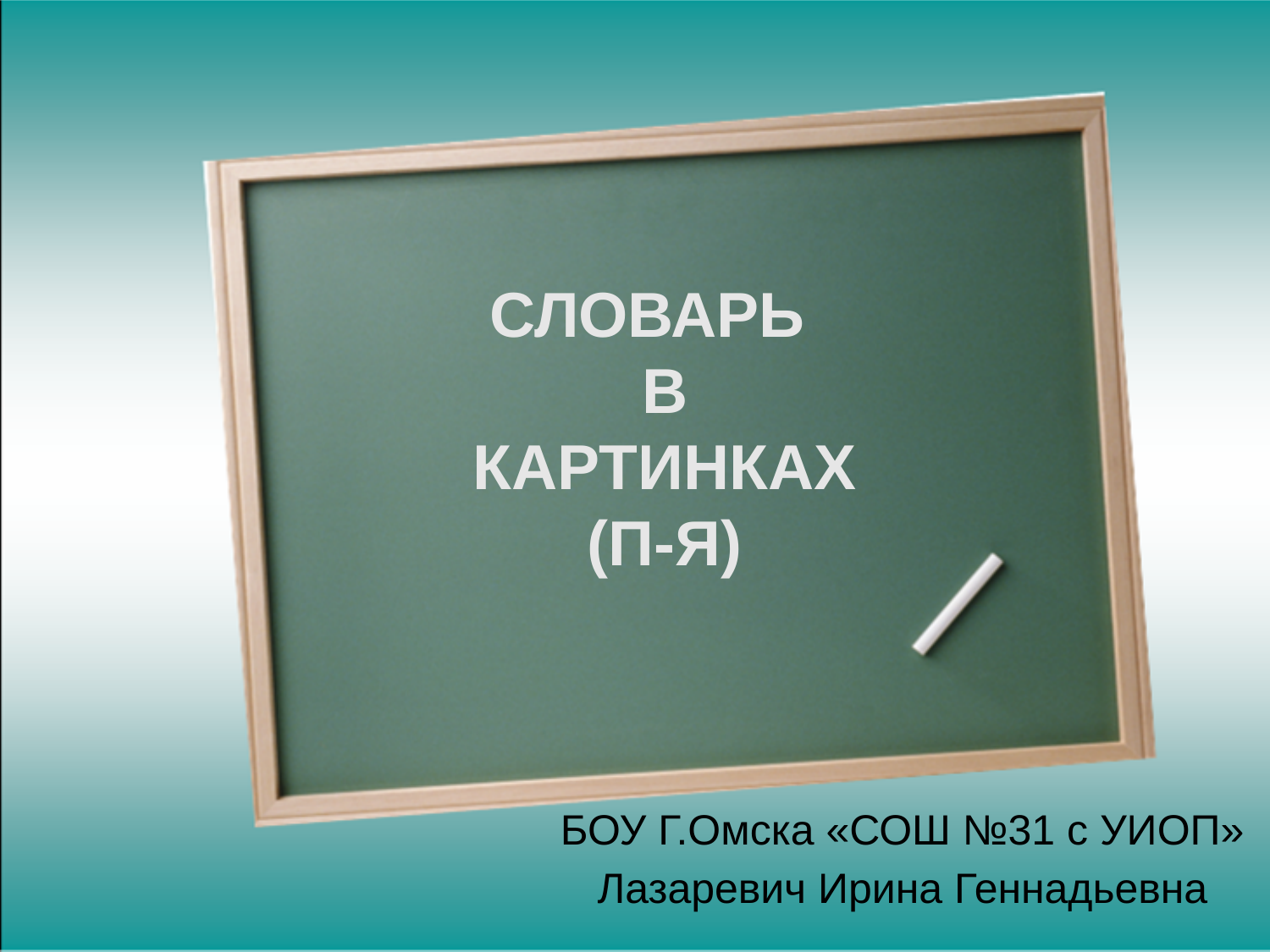

# СЛОВАРЬ В КАРТИНКАХ (П-Я)
БОУ Г.Омска «СОШ №31 с УИОП»
Лазаревич Ирина Геннадьевна